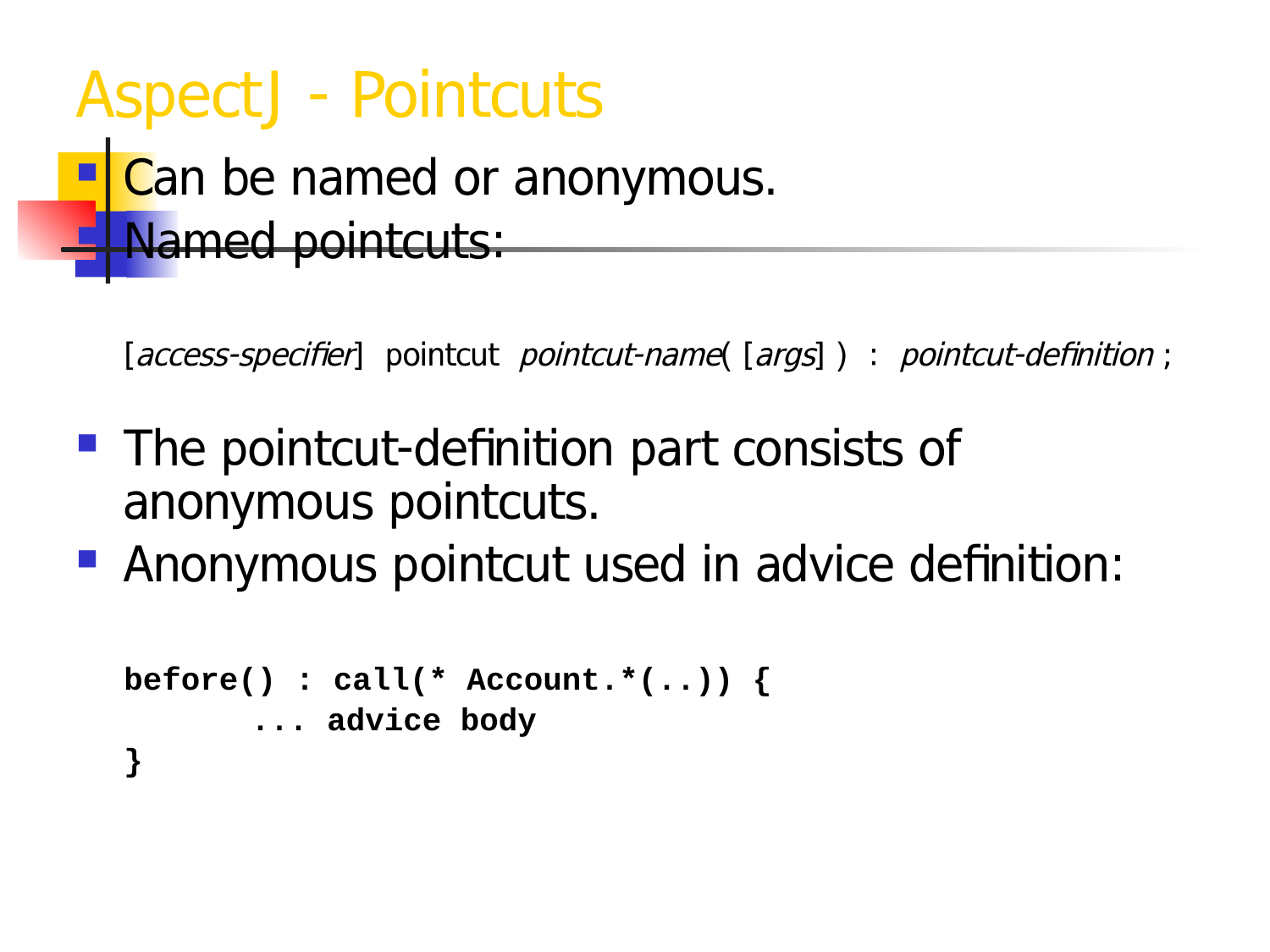

# AspectJ - Pointcuts
Can be named or anonymous.
Named pointcuts:

	[access-specifier]  pointcut  pointcut-name( [args] )  :  pointcut-definition ;

The pointcut-definition part consists of anonymous pointcuts.
Anonymous pointcut used in advice definition:

	before() : call(* Account.*(..)) {
		... advice body
	}